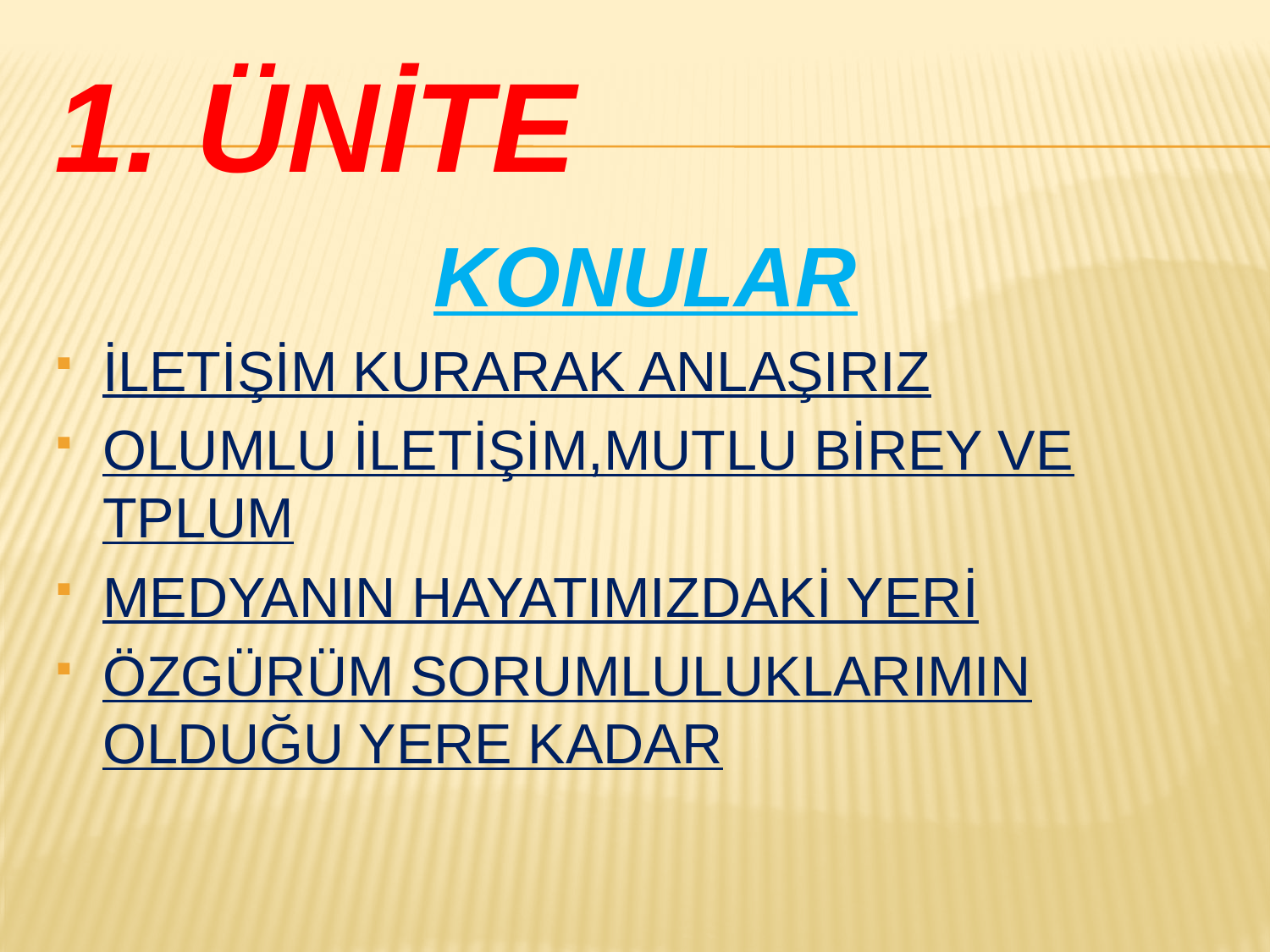

# 1. ÜNİTE
KONULAR
İLETİŞİM KURARAK ANLAŞIRIZ
OLUMLU İLETİŞİM,MUTLU BİREY VE TPLUM
MEDYANIN HAYATIMIZDAKİ YERİ
ÖZGÜRÜM SORUMLULUKLARIMIN OLDUĞU YERE KADAR